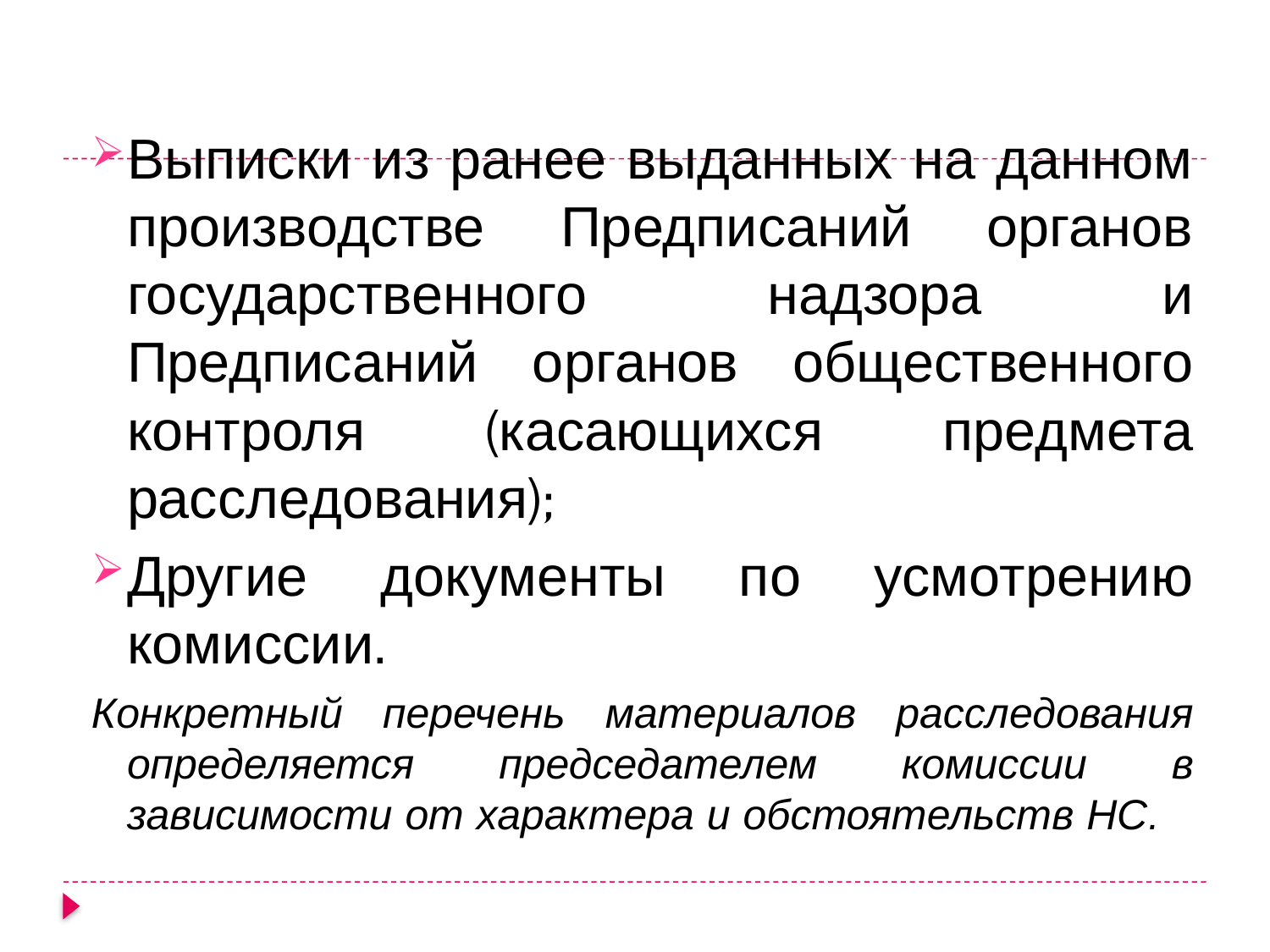

Выписки из ранее выданных на данном производстве Предписаний органов государственного надзора и Предписаний органов общественного контроля (касающихся предмета расследования);
Другие документы по усмотрению комиссии.
Конкретный перечень материалов расследования определяется председателем комиссии в зависимости от характера и обстоятельств НС.